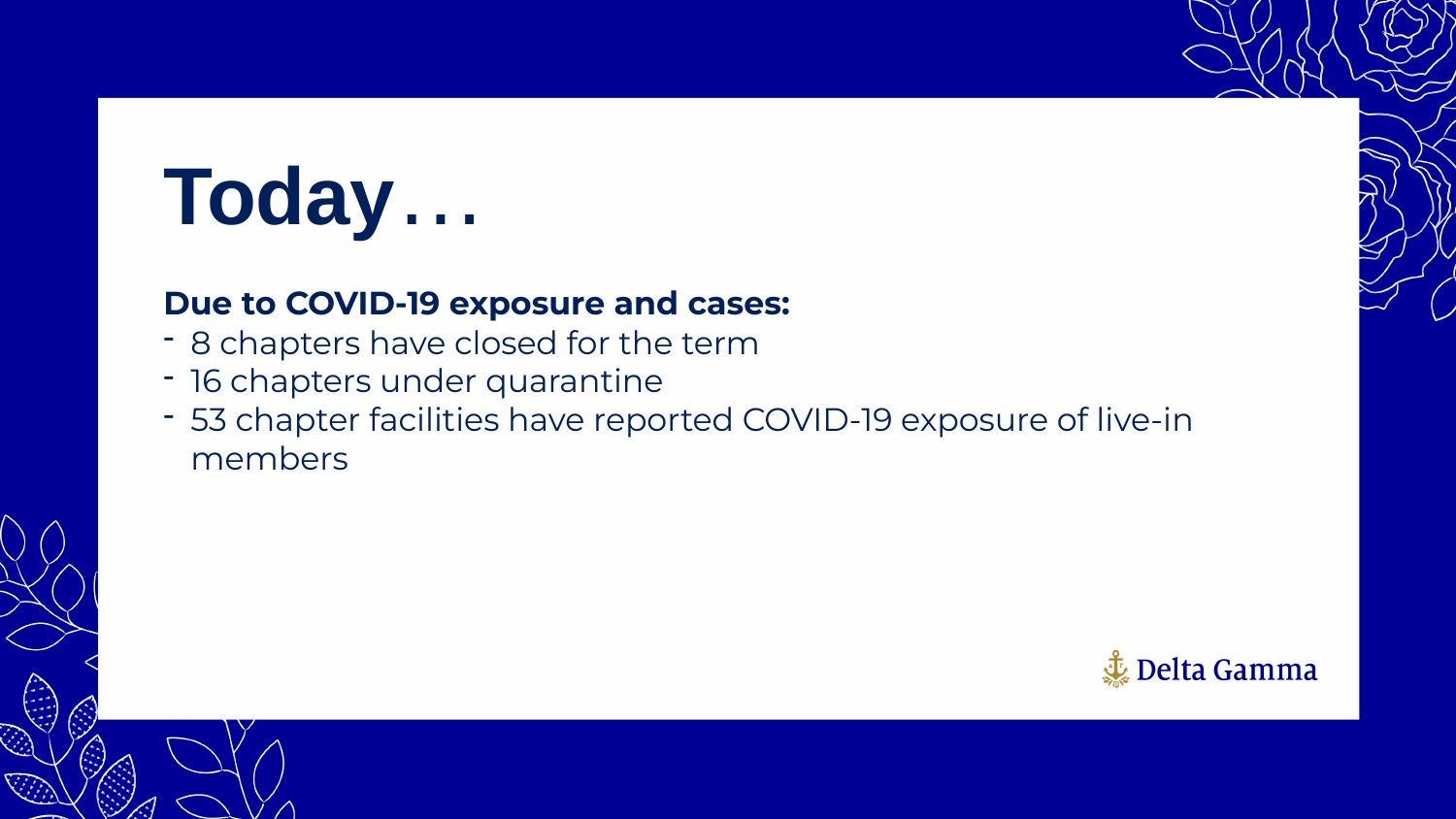

Today…

Due to COVID-19 exposure and cases:
8 chapters have closed for the term
16 chapters under quarantine
53 chapter facilities have reported COVID-19 exposure of live-in members